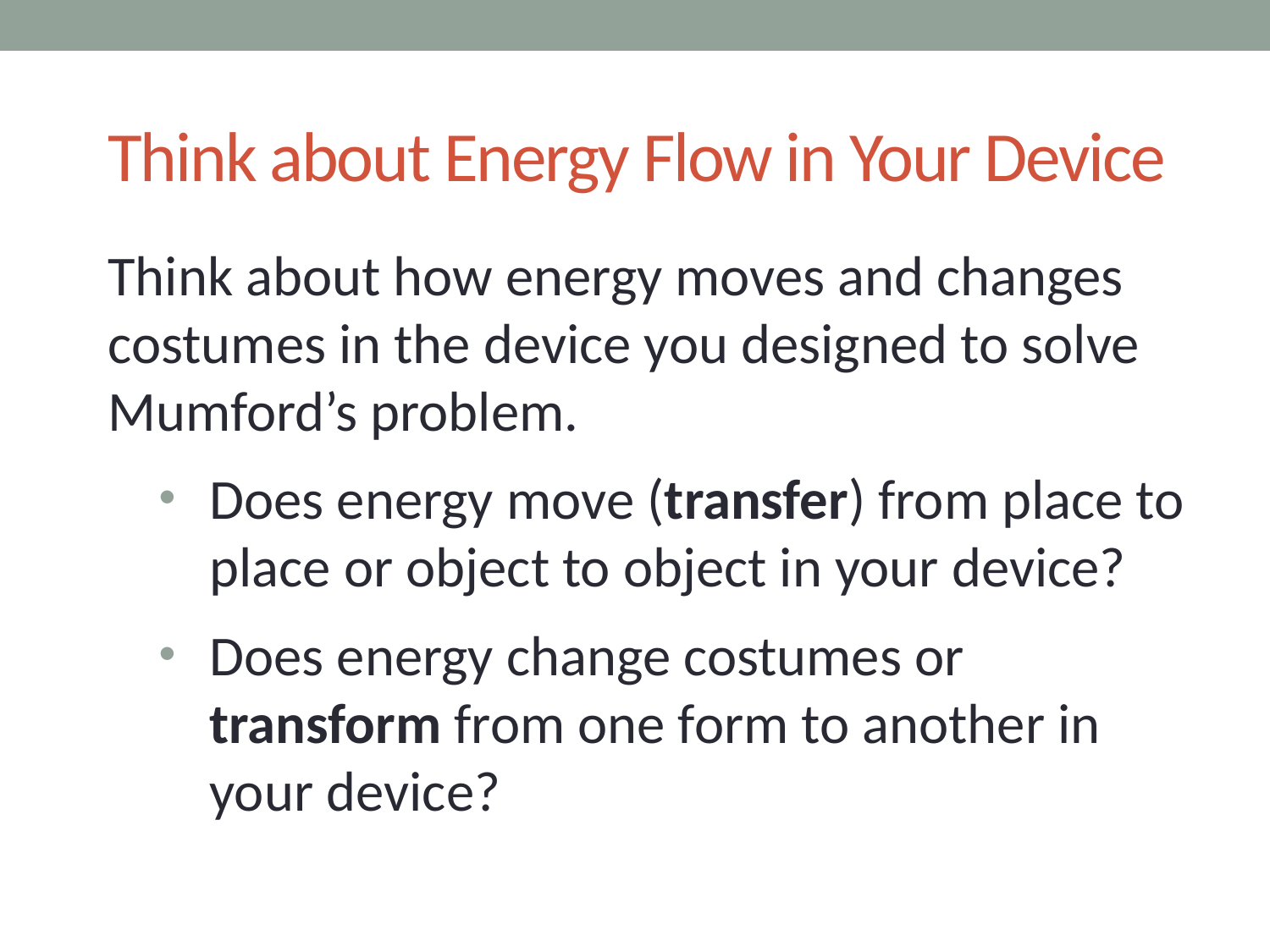

# Think about Energy Flow in Your Device
Think about how energy moves and changes costumes in the device you designed to solve Mumford’s problem.
Does energy move (transfer) from place to place or object to object in your device?
Does energy change costumes or transform from one form to another in your device?